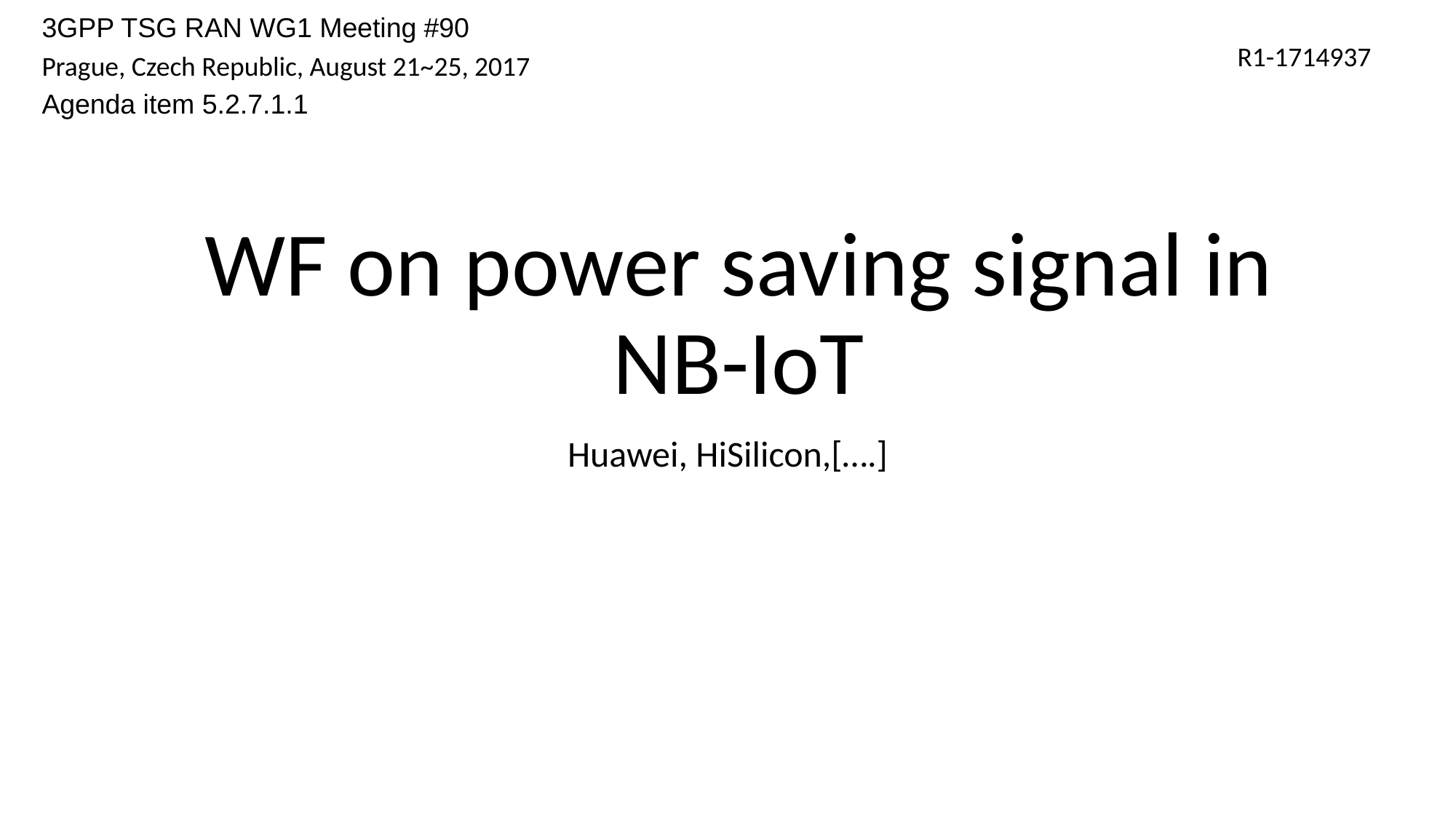

3GPP TSG RAN WG1 Meeting #90
Prague, Czech Republic, August 21~25, 2017
Agenda item 5.2.7.1.1
R1-1714937
# WF on power saving signal in NB-IoT
Huawei, HiSilicon,[….]